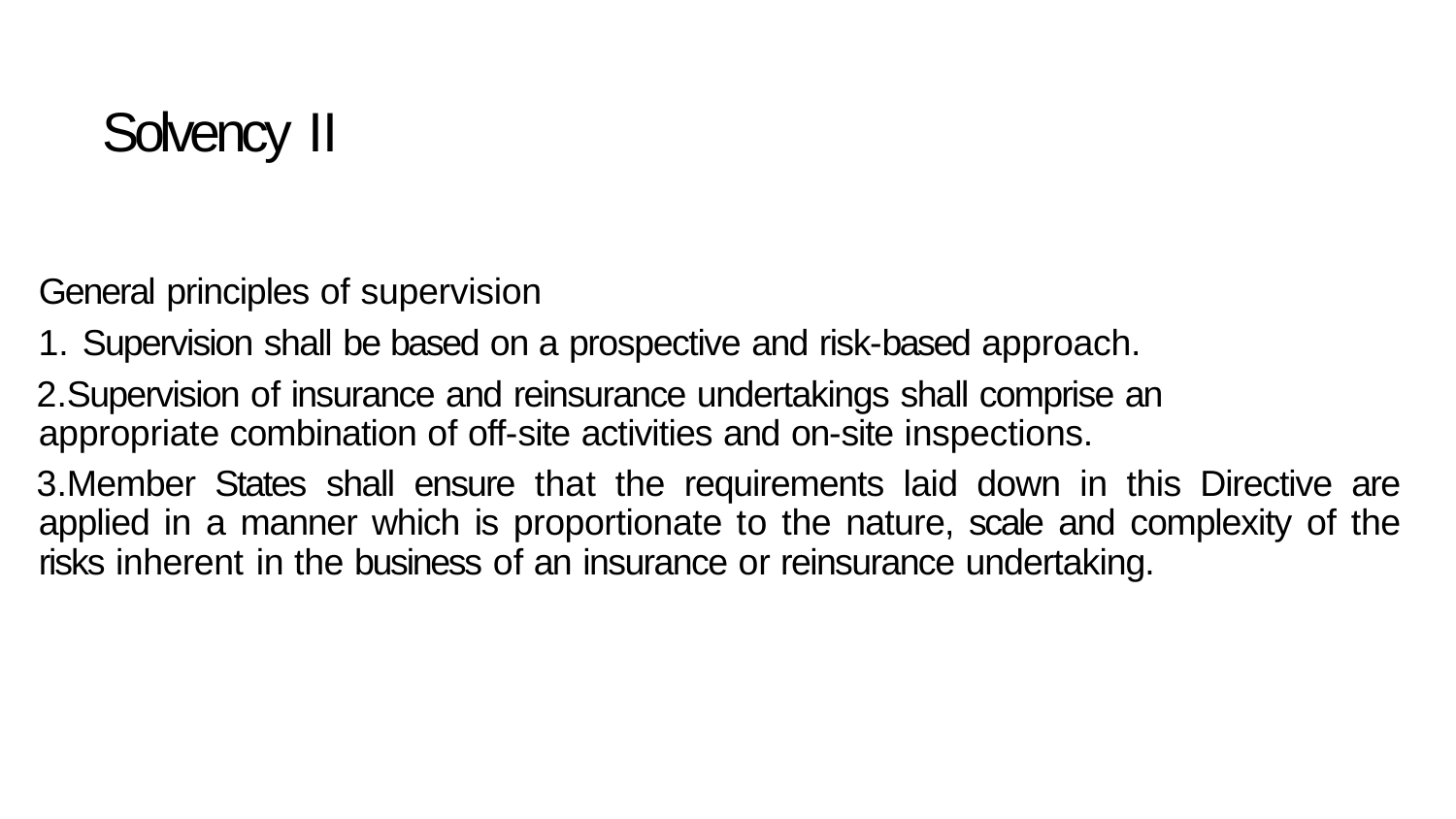

# Solvency II
General principles of supervision
Supervision shall be based on a prospective and risk-based approach.
Supervision of insurance and reinsurance undertakings shall comprise an appropriate combination of off-site activities and on-site inspections.
Member States shall ensure that the requirements laid down in this Directive are applied in a manner which is proportionate to the nature, scale and complexity of the risks inherent in the business of an insurance or reinsurance undertaking.